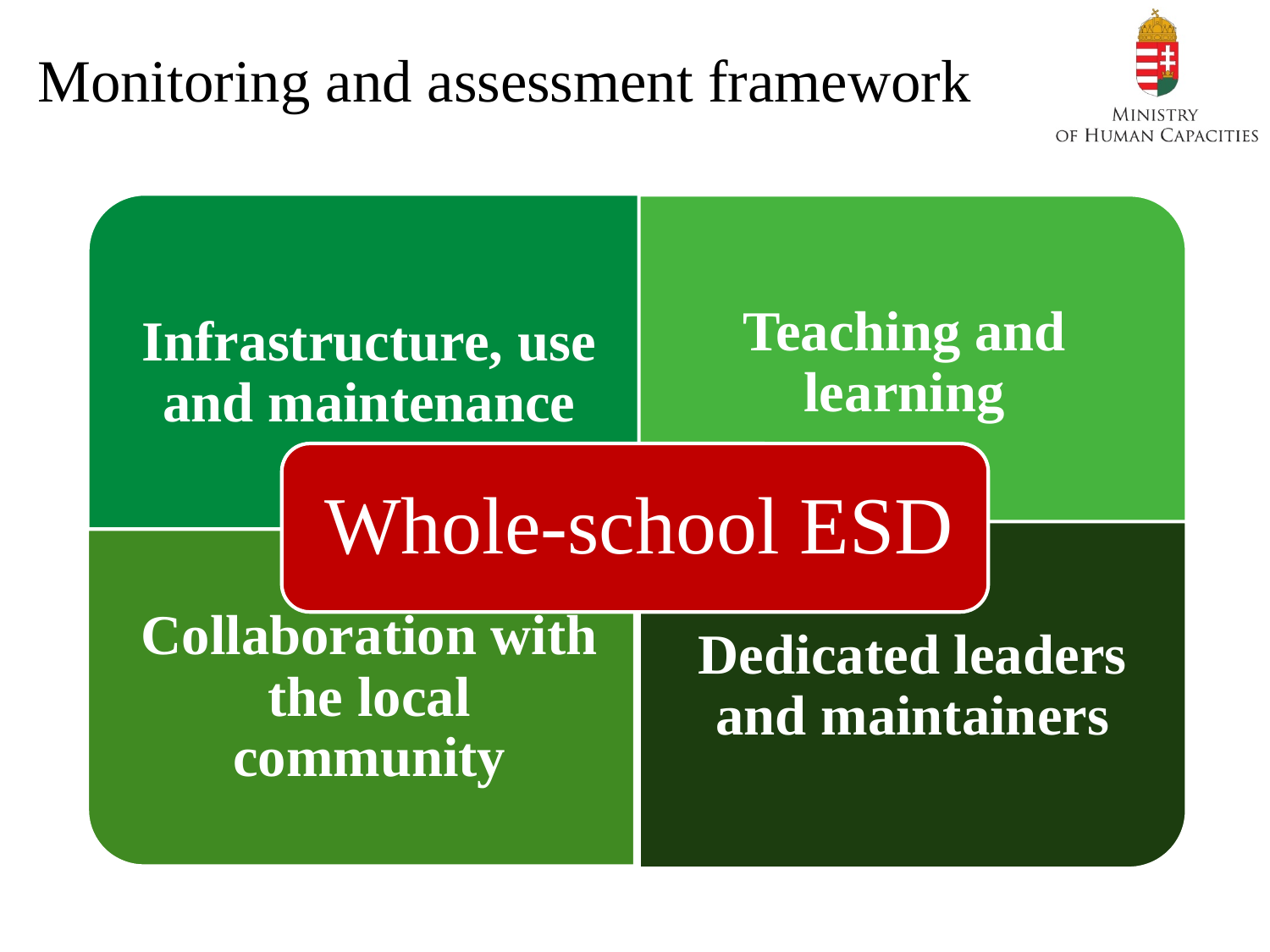

# Monitoring and assessment framework
Infrastructure, use and maintenance
Teaching and learning
Collaboration with the local community
Dedicated leaders and maintainers
Whole-school ESD